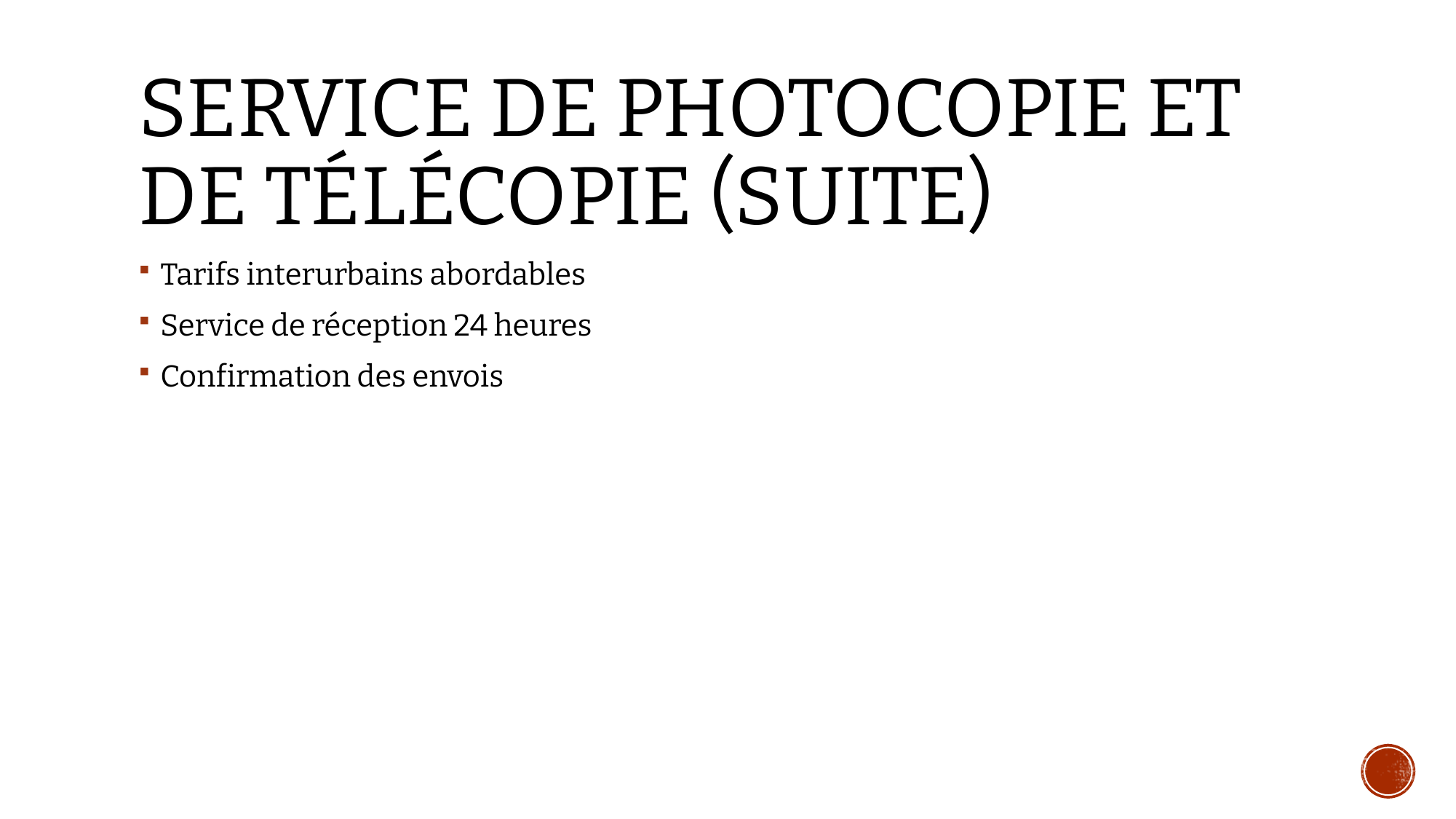

# Service de photocopie et de télécopie (suite)
Tarifs interurbains abordables
Service de réception 24 heures
Confirmation des envois